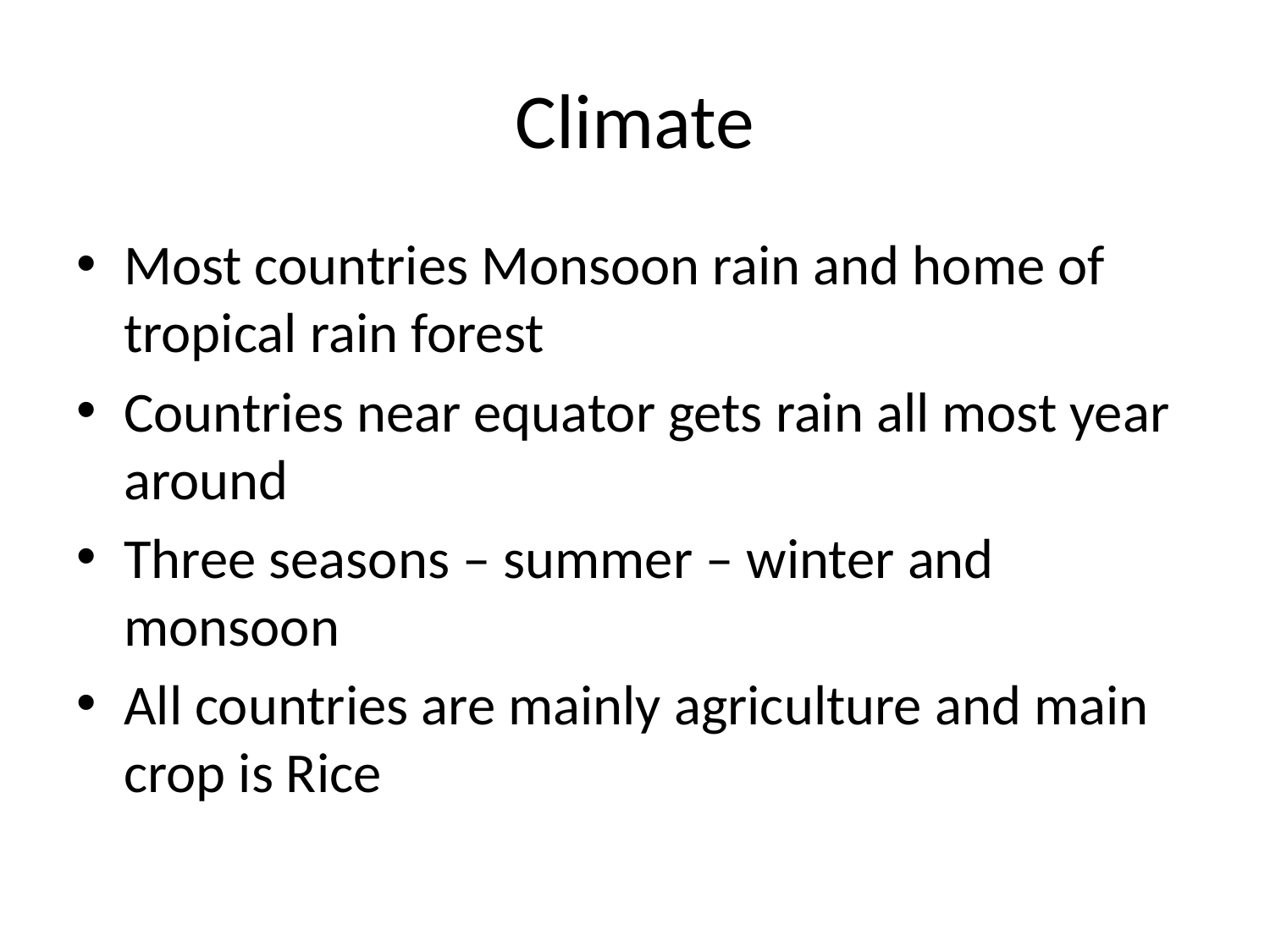

# Climate
Most countries Monsoon rain and home of tropical rain forest
Countries near equator gets rain all most year around
Three seasons – summer – winter and monsoon
All countries are mainly agriculture and main crop is Rice